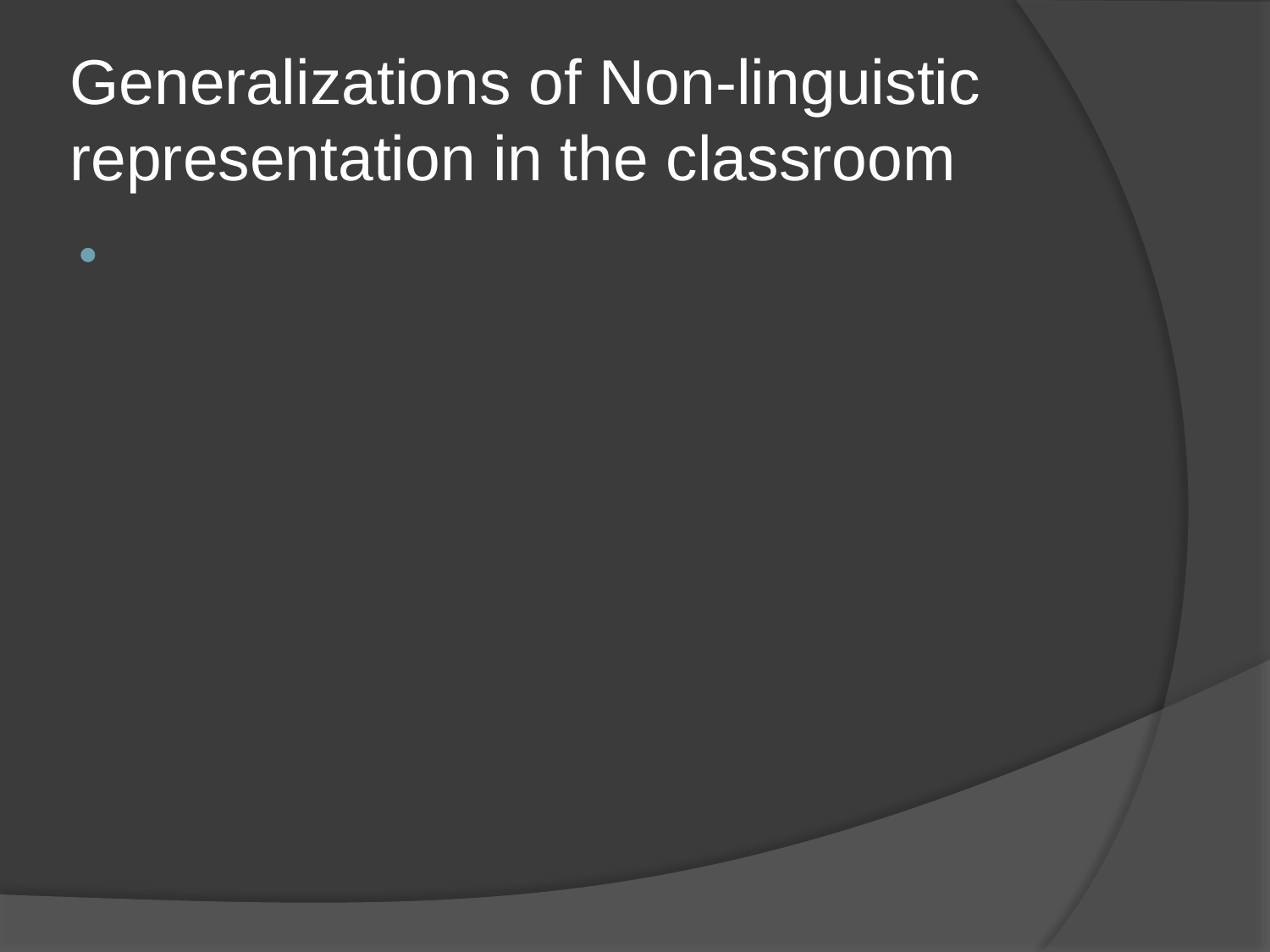

# Generalizations of Non-linguistic representation in the classroom